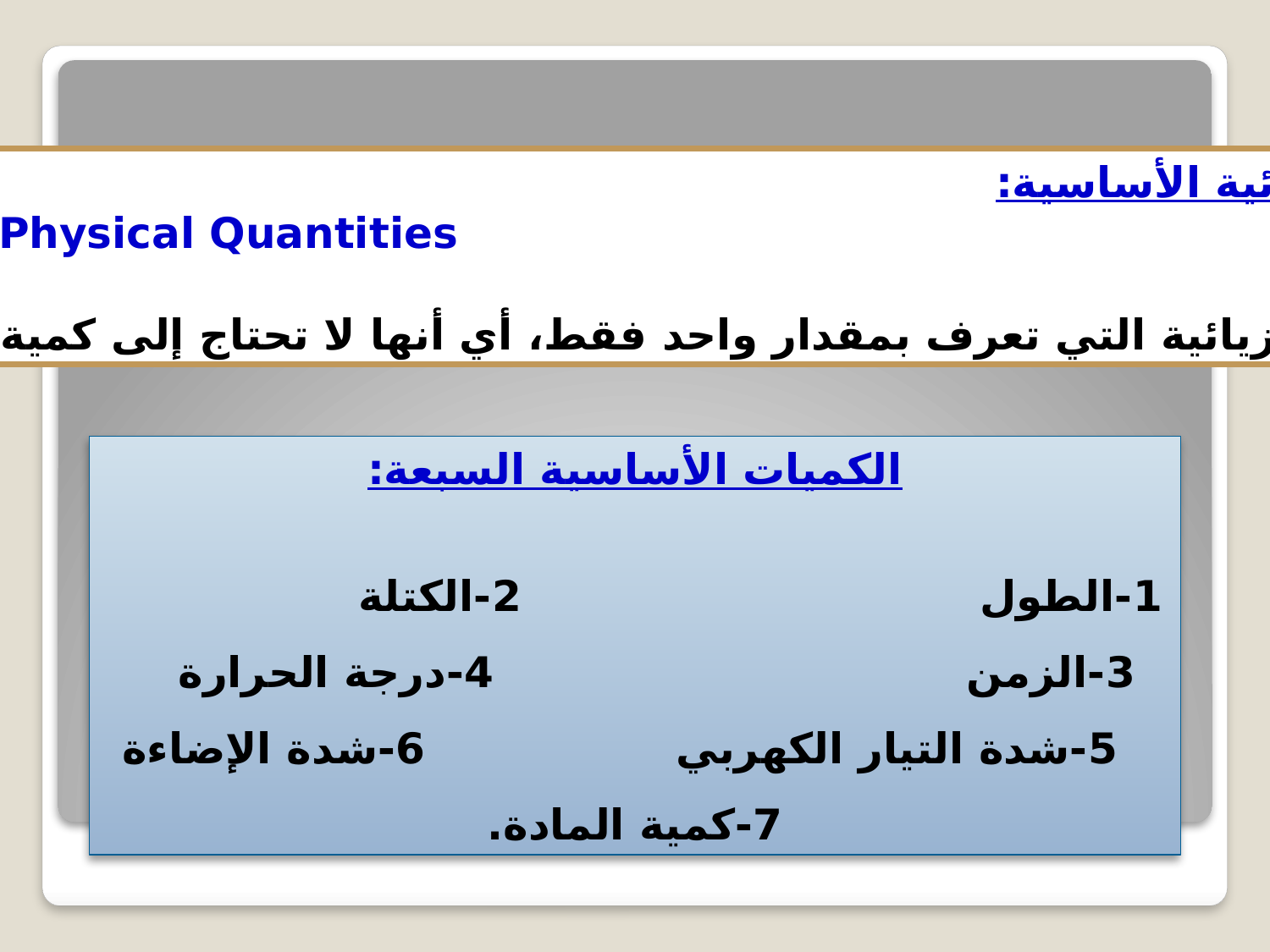

الكميات الفيزيائية الأساسية:
Fundamental Physical Quantities

هي الكمية الفيزيائية التي تعرف بمقدار واحد فقط، أي أنها لا تحتاج إلى كمية أخرى لتعريفها.
الكميات الأساسية السبعة:

1-الطول                               2-الكتلة                    3-الزمن                                4-درجة الحرارة        5-شدة التيار الكهربي                 6-شدة الإضاءة
7-كمية المادة.